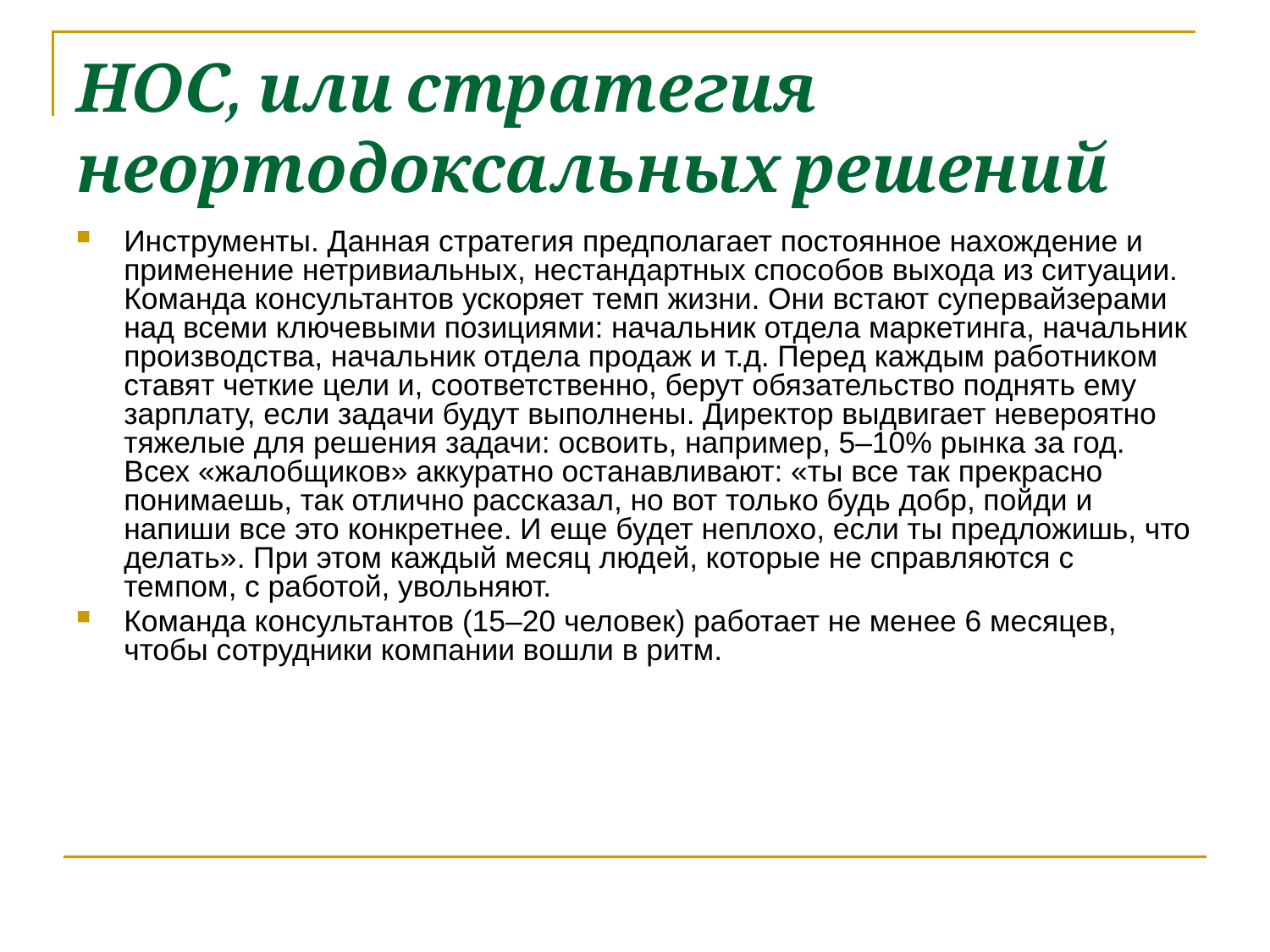

НОС, или стратегия неортодоксальных решений
Инструменты. Данная стратегия предполагает постоянное нахождение и применение нетривиальных, нестандартных способов выхода из ситуации. Команда консультантов ускоряет темп жизни. Они встают супервайзерами над всеми ключевыми позициями: начальник отдела маркетинга, начальник производства, начальник отдела продаж и т.д. Перед каждым работником ставят четкие цели и, соответственно, берут обязательство поднять ему зарплату, если задачи будут выполнены. Директор выдвигает невероятно тяжелые для решения задачи: освоить, например, 5–10% рынка за год. Всех «жалобщиков» аккуратно останавливают: «ты все так прекрасно понимаешь, так отлично рассказал, но вот только будь добр, пойди и напиши все это конкретнее. И еще будет неплохо, если ты предложишь, что делать». При этом каждый месяц людей, которые не справляются с темпом, с работой, увольняют.
Команда консультантов (15–20 человек) работает не менее 6 месяцев, чтобы сотрудники компании вошли в ритм.